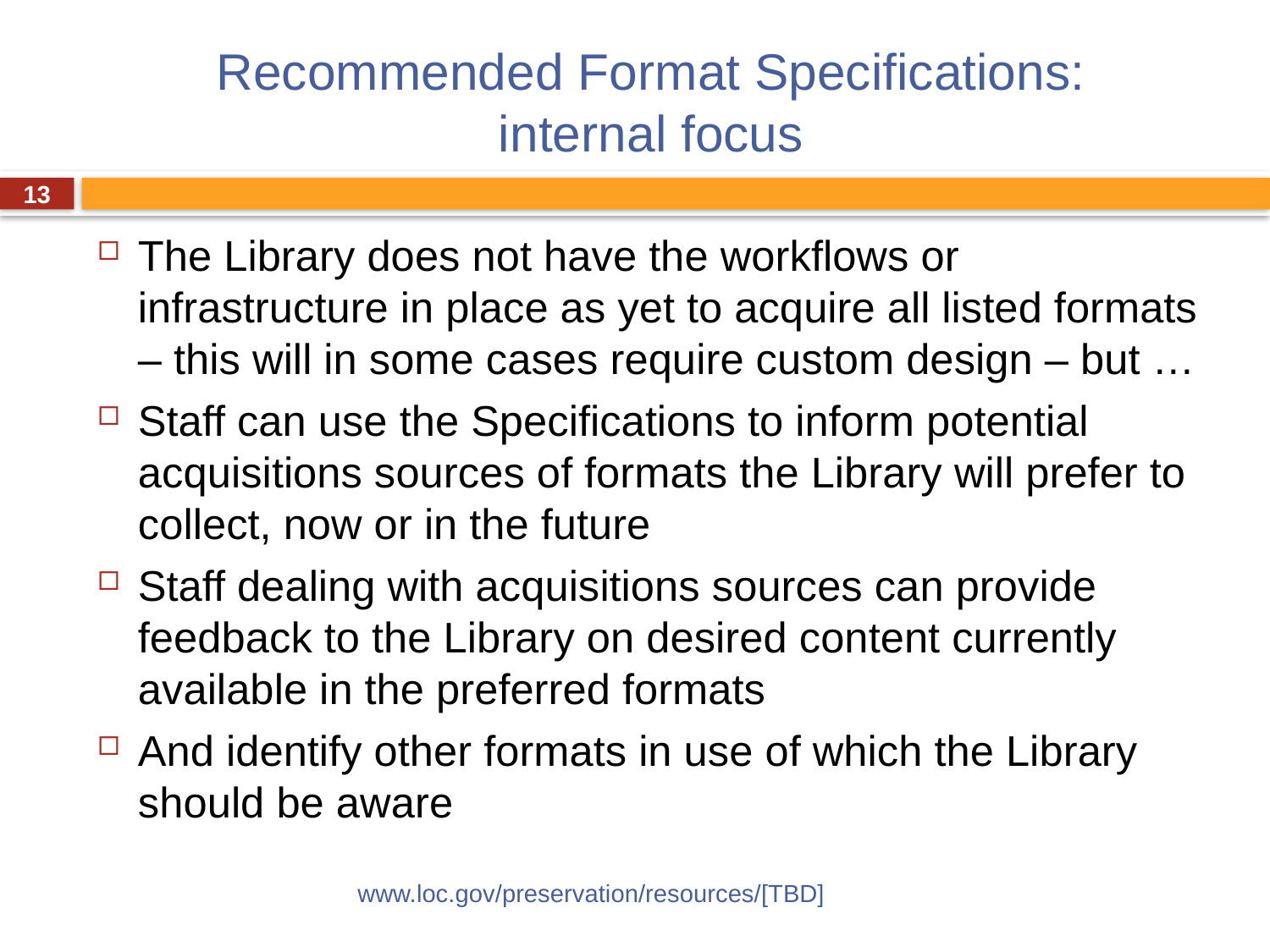

# Recommended Format Specifications: internal focus
13
The Library does not have the workflows or infrastructure in place as yet to acquire all listed formats – this will in some cases require custom design – but …
Staff can use the Specifications to inform potential acquisitions sources of formats the Library will prefer to collect, now or in the future
Staff dealing with acquisitions sources can provide feedback to the Library on desired content currently available in the preferred formats
And identify other formats in use of which the Library should be aware
www.loc.gov/preservation/resources/[TBD]